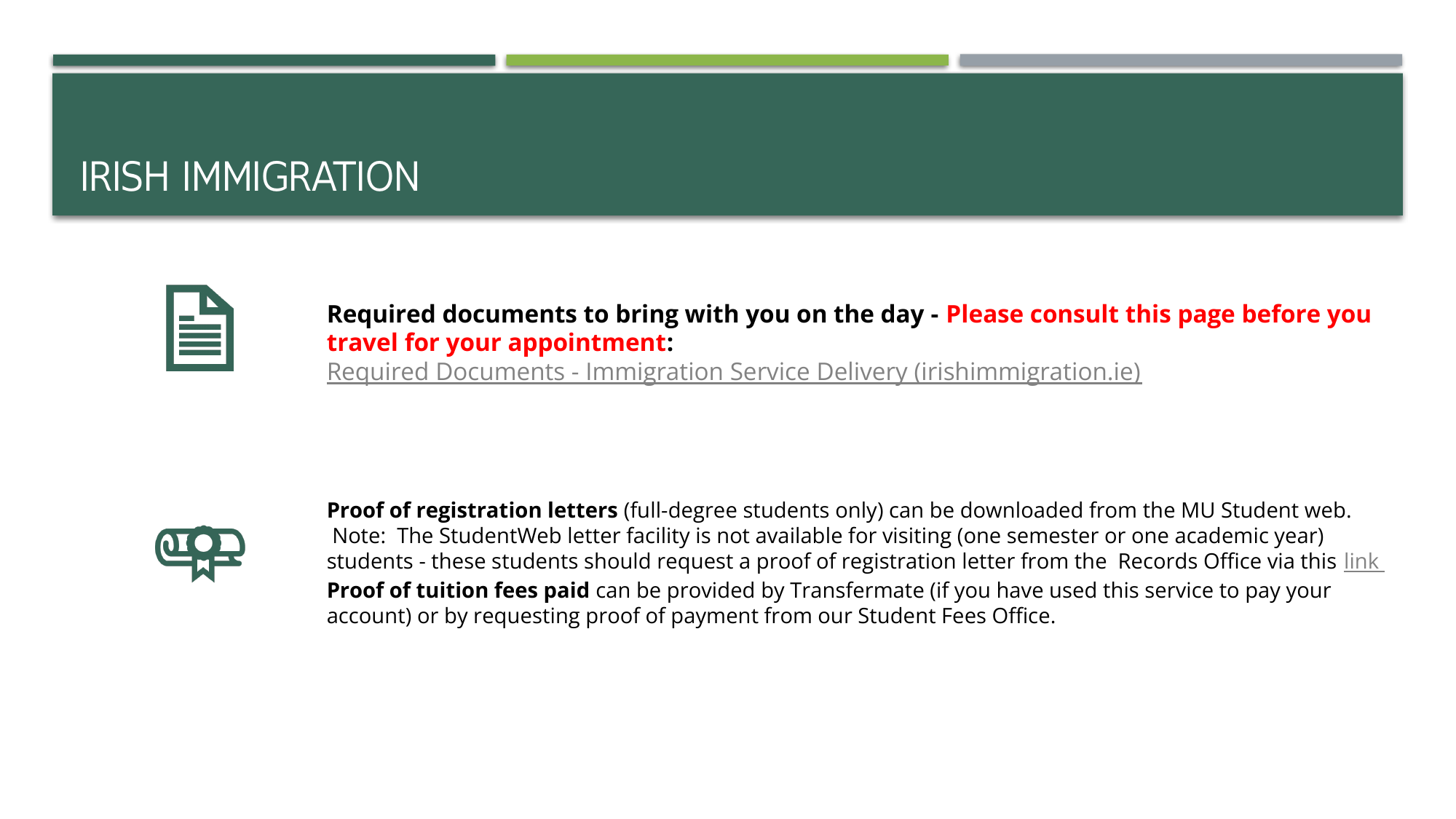

# Irish immigration
Required documents to bring with you on the day - Please consult this page before you travel for your appointment: Required Documents - Immigration Service Delivery (irishimmigration.ie)
Proof of registration letters (full-degree students only) can be downloaded from the MU Student web.   Note:  The StudentWeb letter facility is not available for visiting (one semester or one academic year) students - these students should request a proof of registration letter from the  Records Office via this link 
Proof of tuition fees paid can be provided by Transfermate (if you have used this service to pay your account) or by requesting proof of payment from our Student Fees Office.